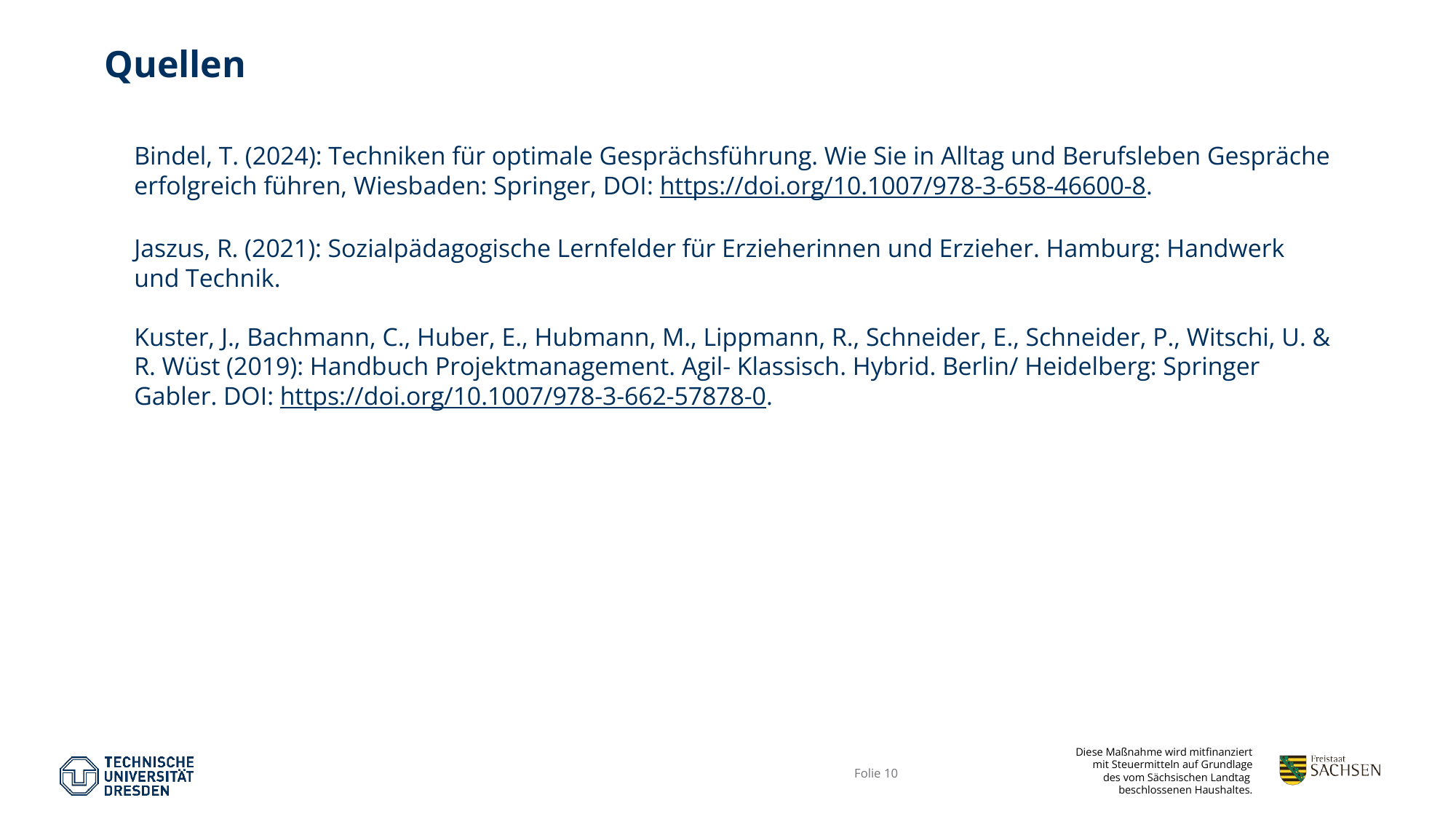

# Quellen
Bindel, T. (2024): Techniken für optimale Gesprächsführung. Wie Sie in Alltag und Berufsleben Gespräche erfolgreich führen, Wiesbaden: Springer, DOI: https://doi.org/10.1007/978-3-658-46600-8.

Jaszus, R. (2021): Sozialpädagogische Lernfelder für Erzieherinnen und Erzieher. Hamburg: Handwerk und Technik.

Kuster, J., Bachmann, C., Huber, E., Hubmann, M., Lippmann, R., Schneider, E., Schneider, P., Witschi, U. & R. Wüst (2019): Handbuch Projektmanagement. Agil- Klassisch. Hybrid. Berlin/ Heidelberg: Springer Gabler. DOI: https://doi.org/10.1007/978-3-662-57878-0.